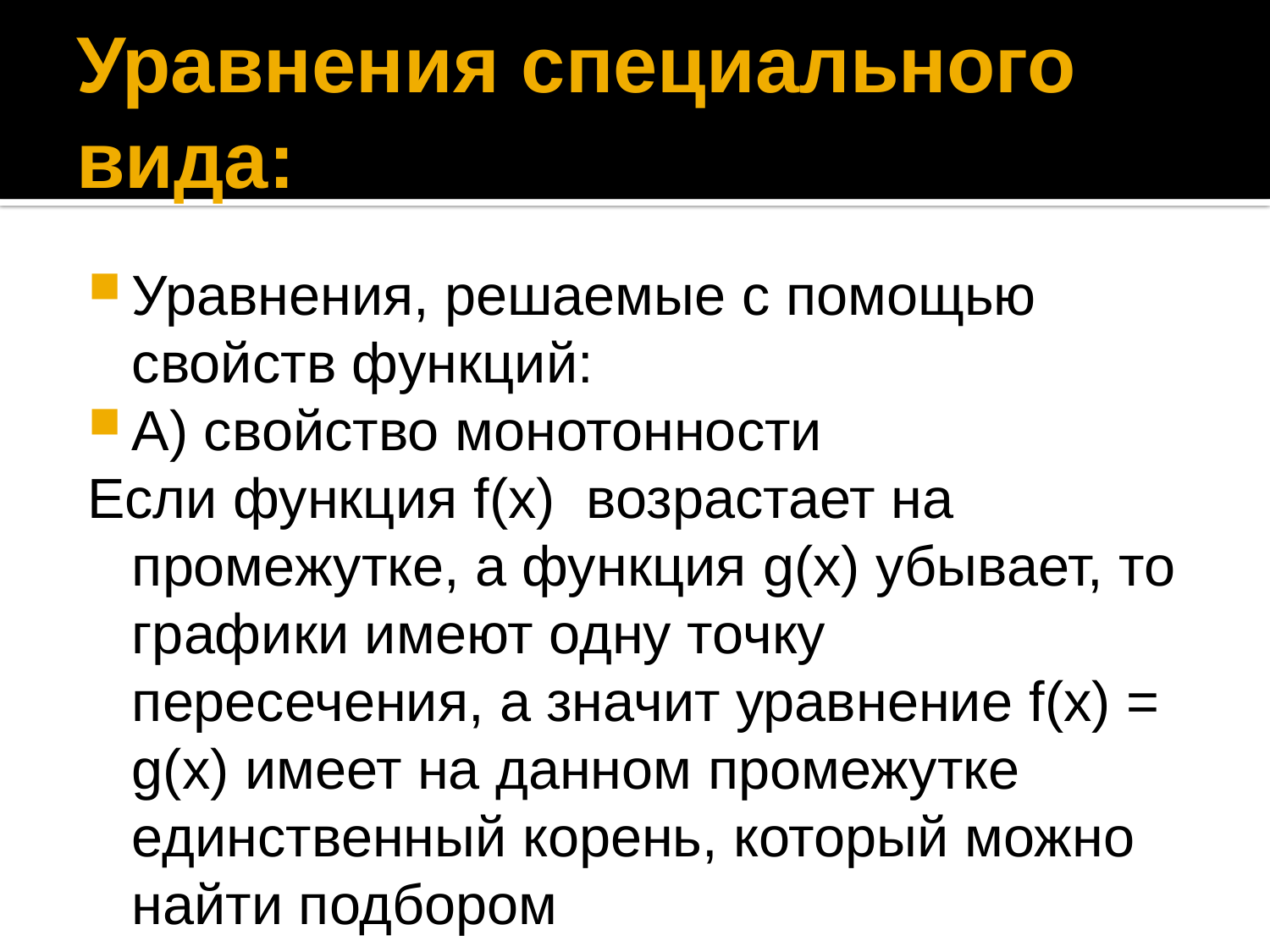

# Уравнения специального вида:
Уравнения, решаемые с помощью свойств функций:
А) свойство монотонности
Если функция f(х)  возрастает на промежутке, а функция g(х) убывает, то графики имеют одну точку пересечения, а значит уравнение f(х) =  g(х) имеет на данном промежутке единственный корень, который можно найти подбором